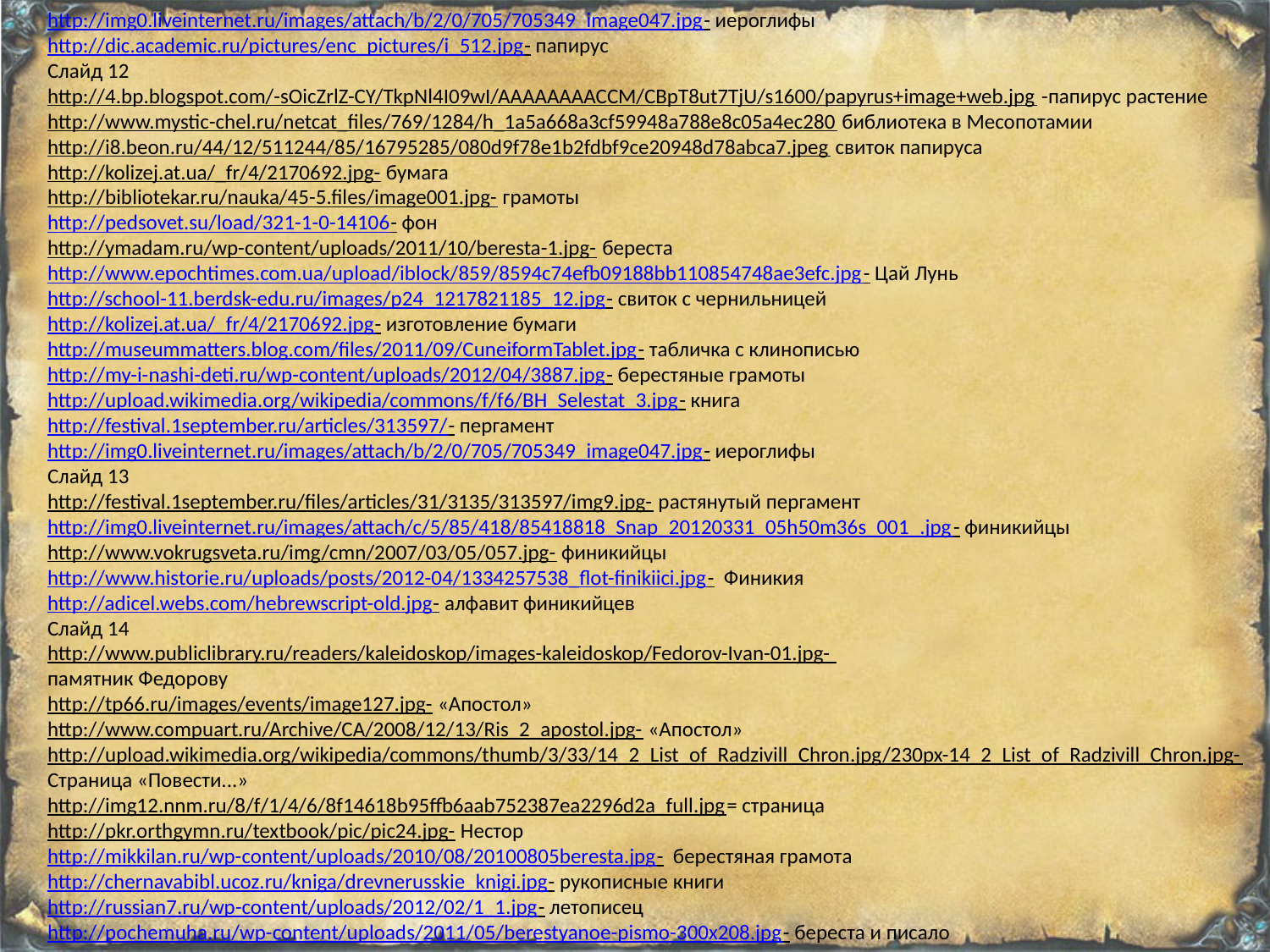

http://img0.liveinternet.ru/images/attach/b/2/0/705/705349_image047.jpg- иероглифы
http://dic.academic.ru/pictures/enc_pictures/i_512.jpg- папирус
Слайд 12
http://4.bp.blogspot.com/-sOicZrlZ-CY/TkpNl4I09wI/AAAAAAAACCM/CBpT8ut7TjU/s1600/papyrus+image+web.jpg -папирус растение
http://www.mystic-chel.ru/netcat_files/769/1284/h_1a5a668a3cf59948a788e8c05a4ec280 библиотека в Месопотамии
http://i8.beon.ru/44/12/511244/85/16795285/080d9f78e1b2fdbf9ce20948d78abca7.jpeg свиток папируса
http://kolizej.at.ua/_fr/4/2170692.jpg- бумага
http://bibliotekar.ru/nauka/45-5.files/image001.jpg- грамоты
http://pedsovet.su/load/321-1-0-14106- фон
http://ymadam.ru/wp-content/uploads/2011/10/beresta-1.jpg- береста
http://www.epochtimes.com.ua/upload/iblock/859/8594c74efb09188bb110854748ae3efc.jpg- Цай Лунь
http://school-11.berdsk-edu.ru/images/p24_1217821185_12.jpg- свиток с чернильницей
http://kolizej.at.ua/_fr/4/2170692.jpg- изготовление бумаги
http://museummatters.blog.com/files/2011/09/CuneiformTablet.jpg- табличка с клинописью
http://my-i-nashi-deti.ru/wp-content/uploads/2012/04/3887.jpg- берестяные грамоты
http://upload.wikimedia.org/wikipedia/commons/f/f6/BH_Selestat_3.jpg- книга
http://festival.1september.ru/articles/313597/- пергамент
http://img0.liveinternet.ru/images/attach/b/2/0/705/705349_image047.jpg- иероглифы
Слайд 13
http://festival.1september.ru/files/articles/31/3135/313597/img9.jpg- растянутый пергамент
http://img0.liveinternet.ru/images/attach/c/5/85/418/85418818_Snap_20120331_05h50m36s_001_.jpg- финикийцы
http://www.vokrugsveta.ru/img/cmn/2007/03/05/057.jpg- финикийцы
http://www.historie.ru/uploads/posts/2012-04/1334257538_flot-finikiici.jpg-  Финикия
http://adicel.webs.com/hebrewscript-old.jpg- алфавит финикийцев
Слайд 14
http://www.publiclibrary.ru/readers/kaleidoskop/images-kaleidoskop/Fedorov-Ivan-01.jpg-
памятник Федорову
http://tp66.ru/images/events/image127.jpg- «Апостол»
http://www.compuart.ru/Archive/CA/2008/12/13/Ris_2_apostol.jpg- «Апостол»
http://upload.wikimedia.org/wikipedia/commons/thumb/3/33/14_2_List_of_Radzivill_Chron.jpg/230px-14_2_List_of_Radzivill_Chron.jpg- Страница «Повести...»
http://img12.nnm.ru/8/f/1/4/6/8f14618b95ffb6aab752387ea2296d2a_full.jpg= страница
http://pkr.orthgymn.ru/textbook/pic/pic24.jpg- Нестор
http://mikkilan.ru/wp-content/uploads/2010/08/20100805beresta.jpg-  берестяная грамота
http://chernavabibl.ucoz.ru/kniga/drevnerusskie_knigi.jpg- рукописные книги
http://russian7.ru/wp-content/uploads/2012/02/1_1.jpg- летописец
http://pochemuha.ru/wp-content/uploads/2011/05/berestyanoe-pismo-300x208.jpg- береста и писало